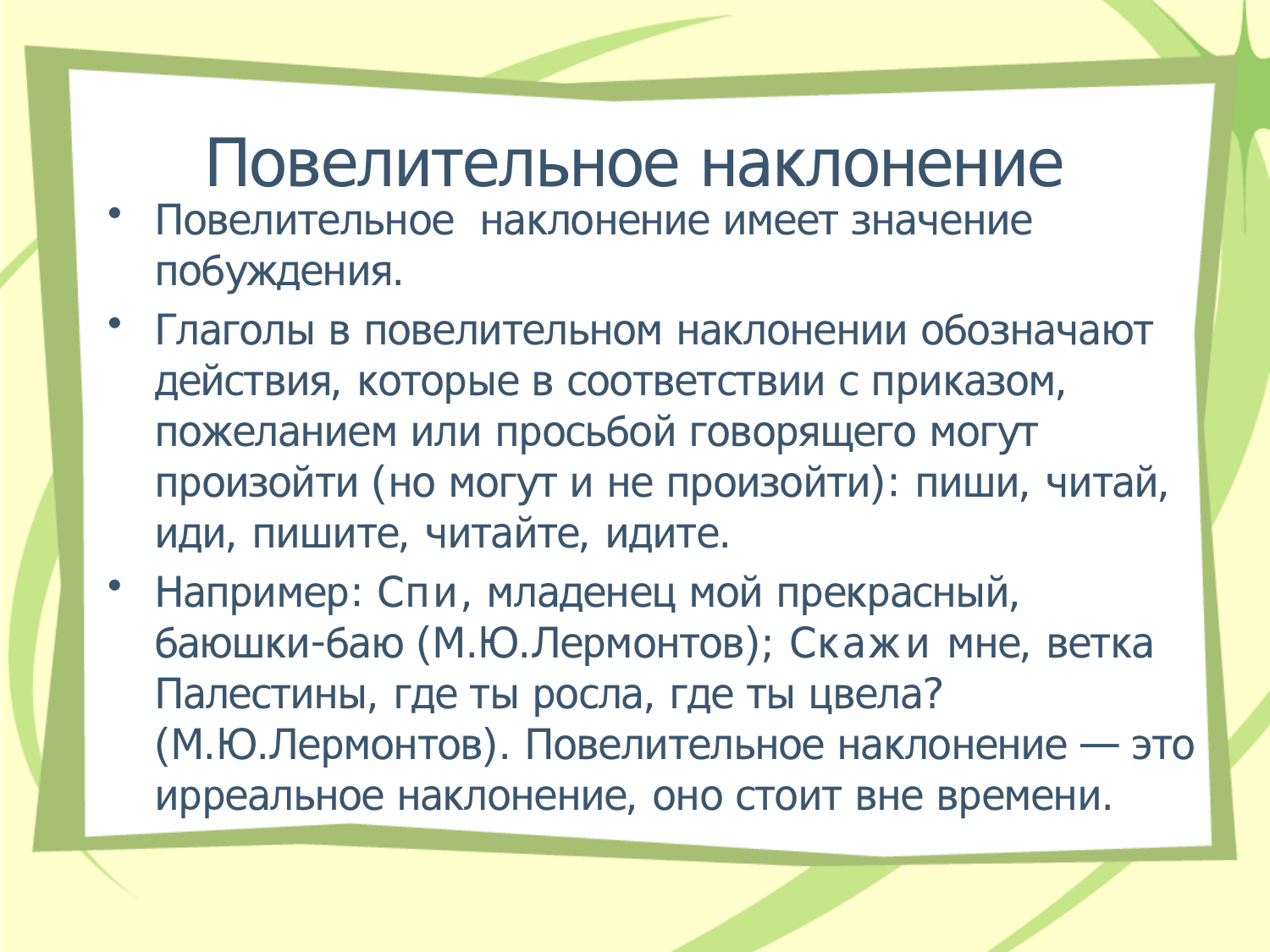

# Повелительное наклонение
Повелительное  наклонение имеет значение побуждения.
Глаголы в повелительном наклонении обозначают действия, которые в соответствии с приказом, пожеланием или просьбой говорящего могут произойти (но могут и не произойти): пиши, читай, иди, пишите, читайте, идите.
Например: Спи, младенец мой прекрасный, баюшки-баю (М.Ю.Лермонтов); Скажи мне, ветка Палестины, где ты росла, где ты цвела? (М.Ю.Лермонтов). Повелительное наклонение — это ирреальное наклонение, оно стоит вне времени.